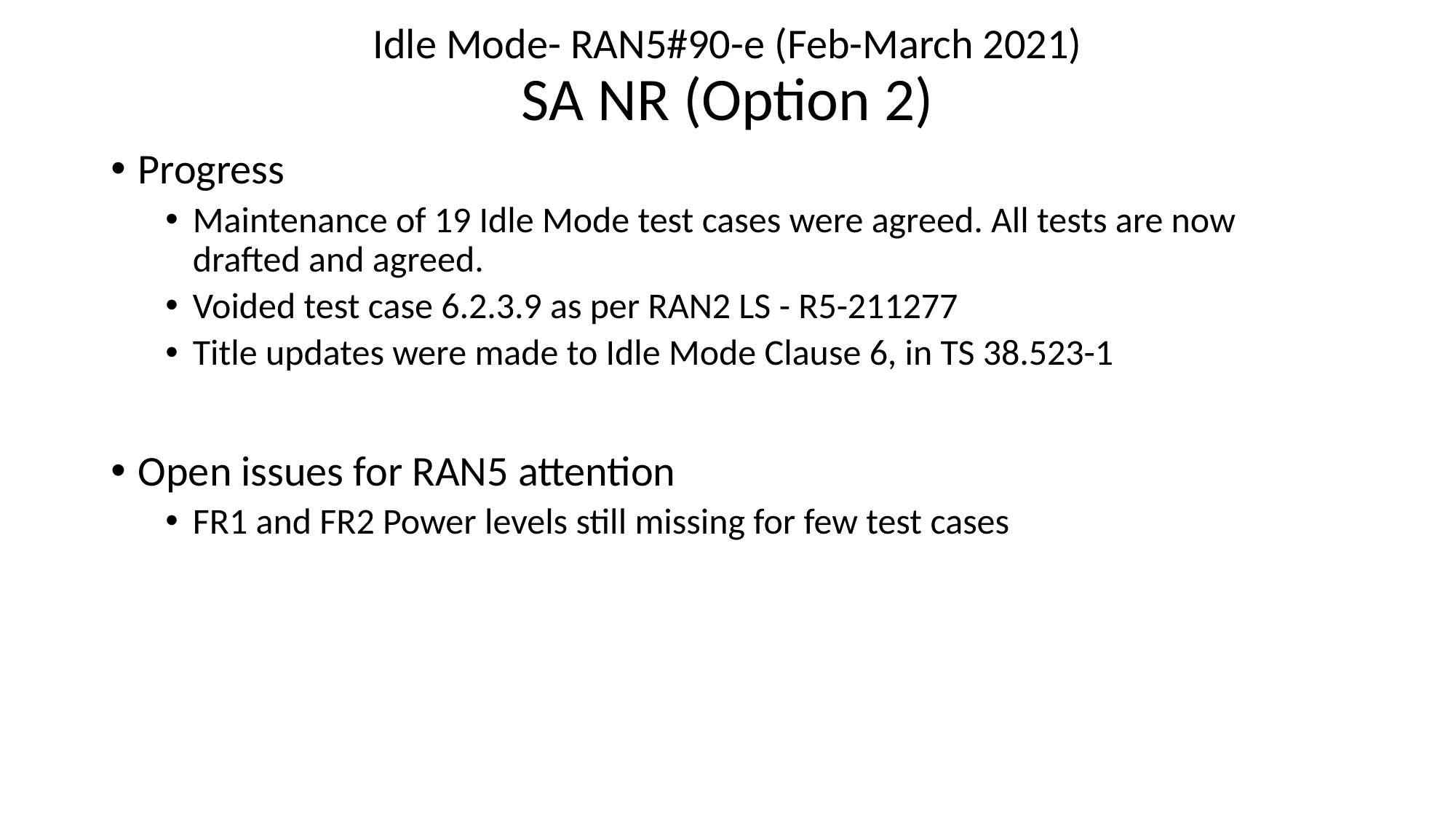

# Idle Mode- RAN5#90-e (Feb-March 2021) SA NR (Option 2)
Progress
Maintenance of 19 Idle Mode test cases were agreed. All tests are now drafted and agreed.
Voided test case 6.2.3.9 as per RAN2 LS - R5-211277
Title updates were made to Idle Mode Clause 6, in TS 38.523-1

Open issues for RAN5 attention
FR1 and FR2 Power levels still missing for few test cases